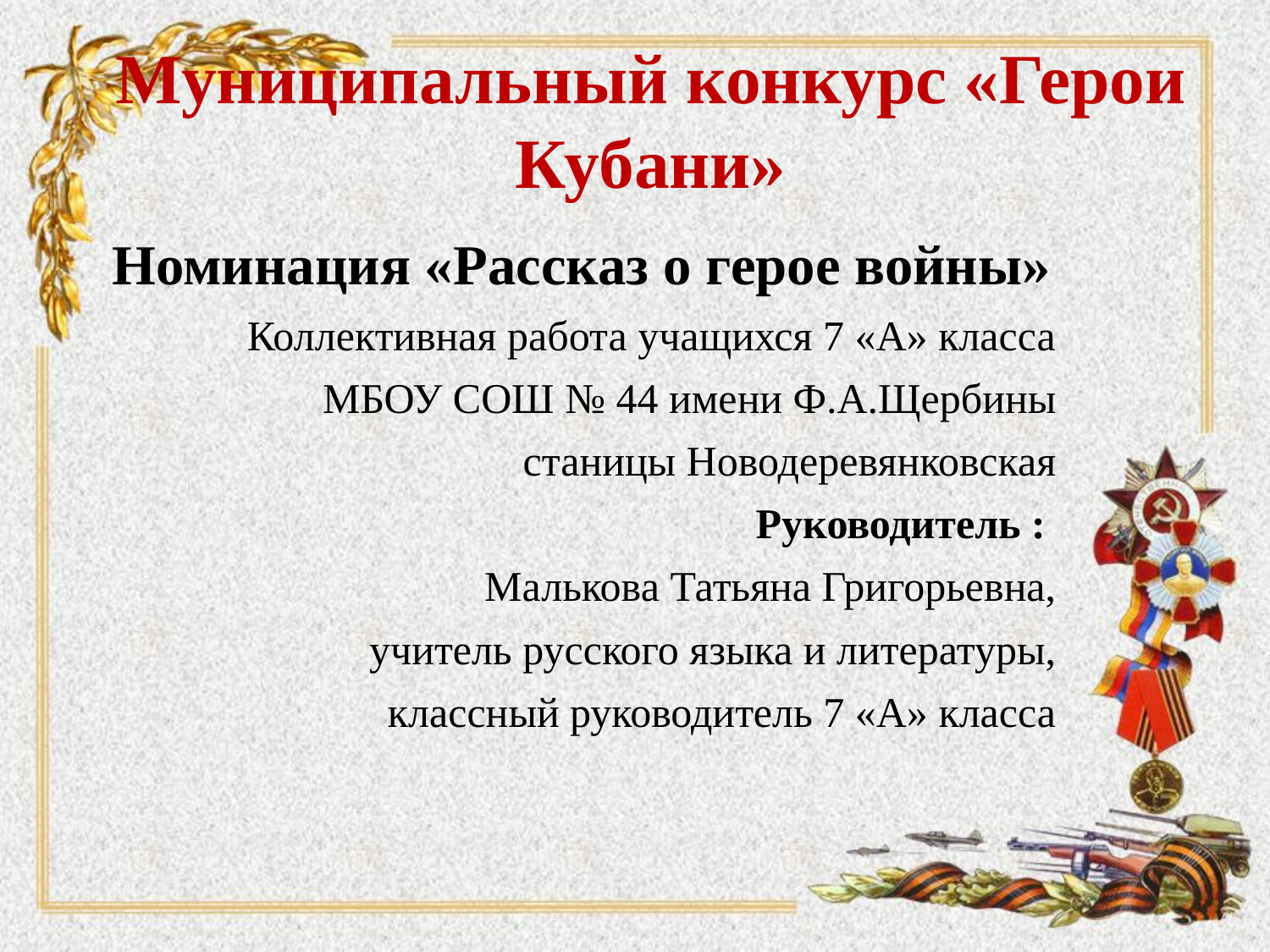

# Муниципальный конкурс «Герои Кубани»
Номинация «Рассказ о герое войны»
Коллективная работа учащихся 7 «А» класса
МБОУ СОШ № 44 имени Ф.А.Щербины
станицы Новодеревянковская
Руководитель :
Малькова Татьяна Григорьевна,
учитель русского языка и литературы,
классный руководитель 7 «А» класса